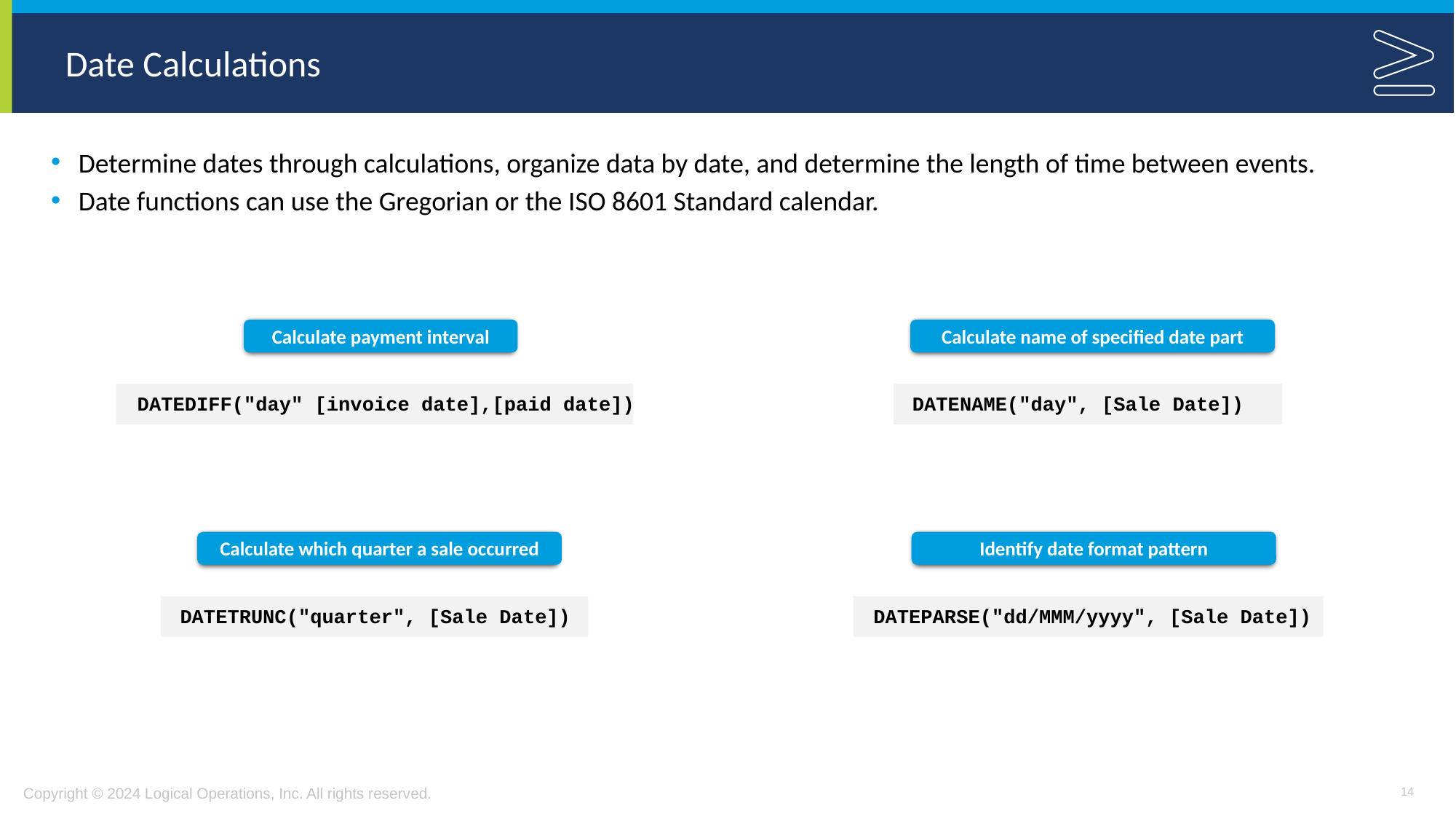

# Date Calculations
Determine dates through calculations, organize data by date, and determine the length of time between events.
Date functions can use the Gregorian or the ISO 8601 Standard calendar.
Calculate payment interval

DATEDIFF("day" [invoice date],[paid date])
Calculate name of specified date part

DATENAME("day", [Sale Date])
Calculate which quarter a sale occurred

DATETRUNC("quarter", [Sale Date])
Identify date format pattern

DATEPARSE("dd/MMM/yyyy", [Sale Date])
14